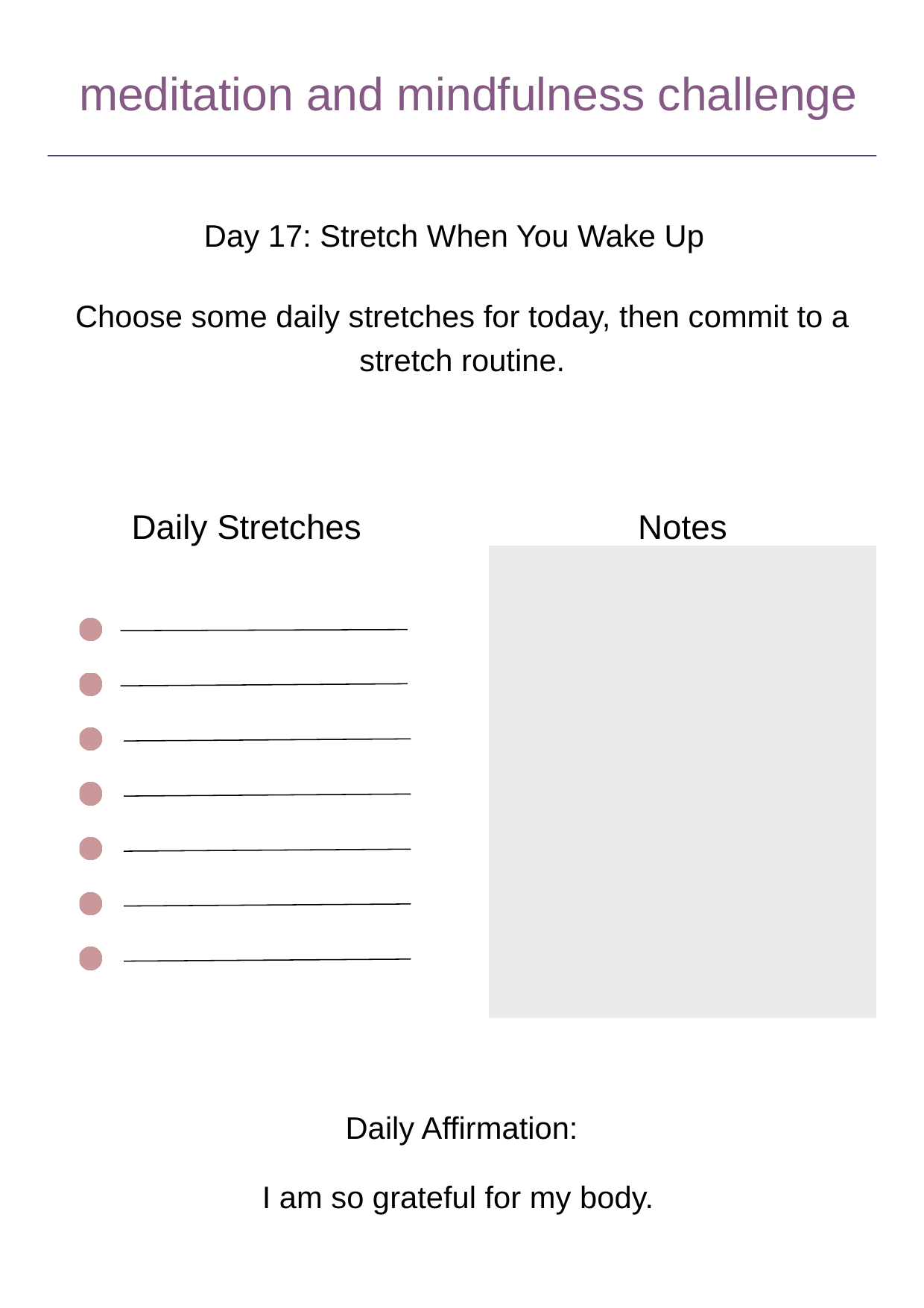

meditation and mindfulness challenge

Day 17: Stretch When You Wake Up
Choose some daily stretches for today, then commit to a stretch routine.
Daily Stretches
Notes

Daily Affirmation:
I am so grateful for my body.